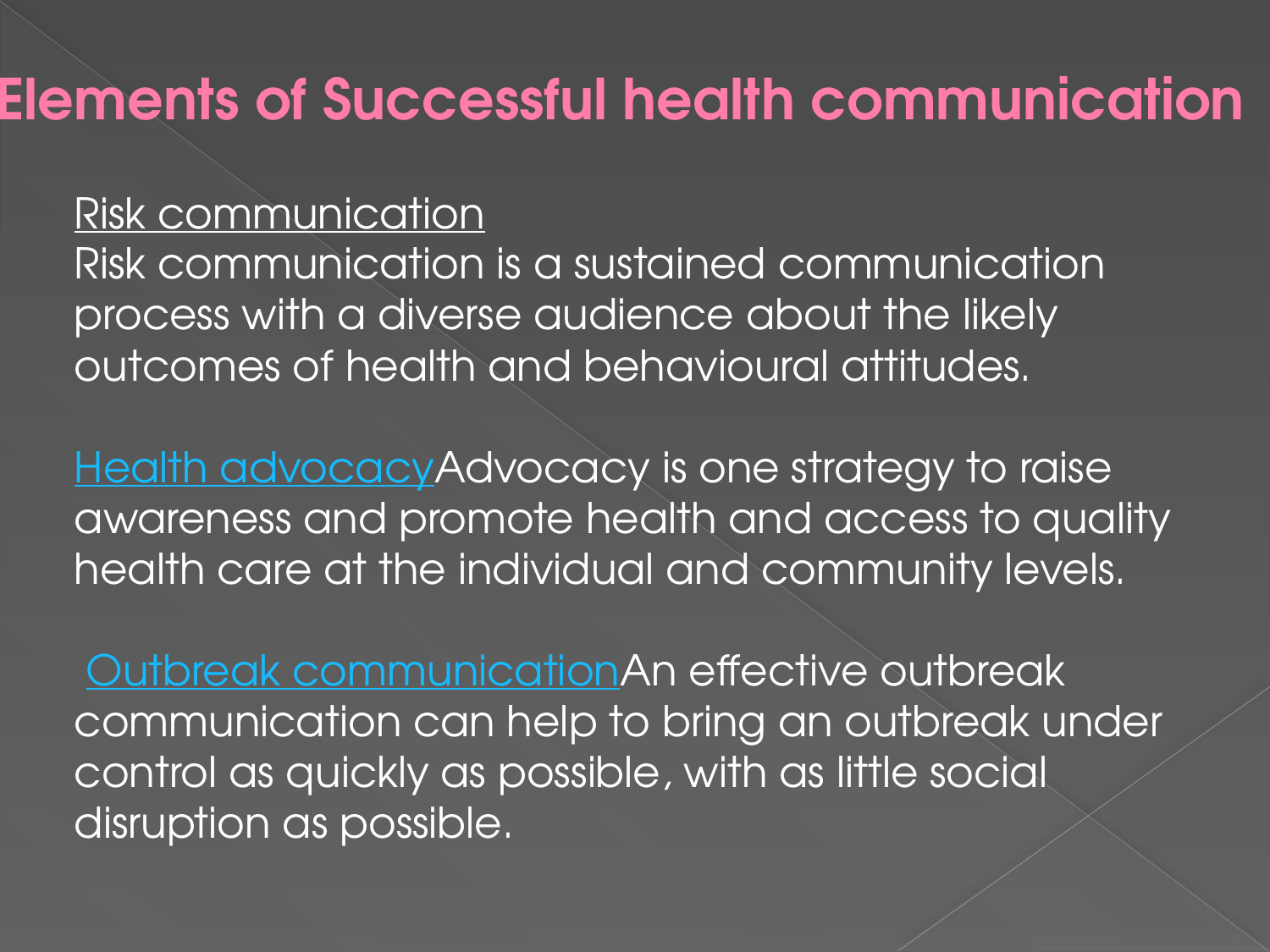

# Elements of Successful health communication
Risk communication
Risk communication is a sustained communication process with a diverse audience about the likely outcomes of health and behavioural attitudes.
Health advocacy
Advocacy is one strategy to raise awareness and promote health and access to quality health care at the individual and community levels.
 Outbreak communication
An effective outbreak communication can help to bring an outbreak under control as quickly as possible, with as little social disruption as possible.